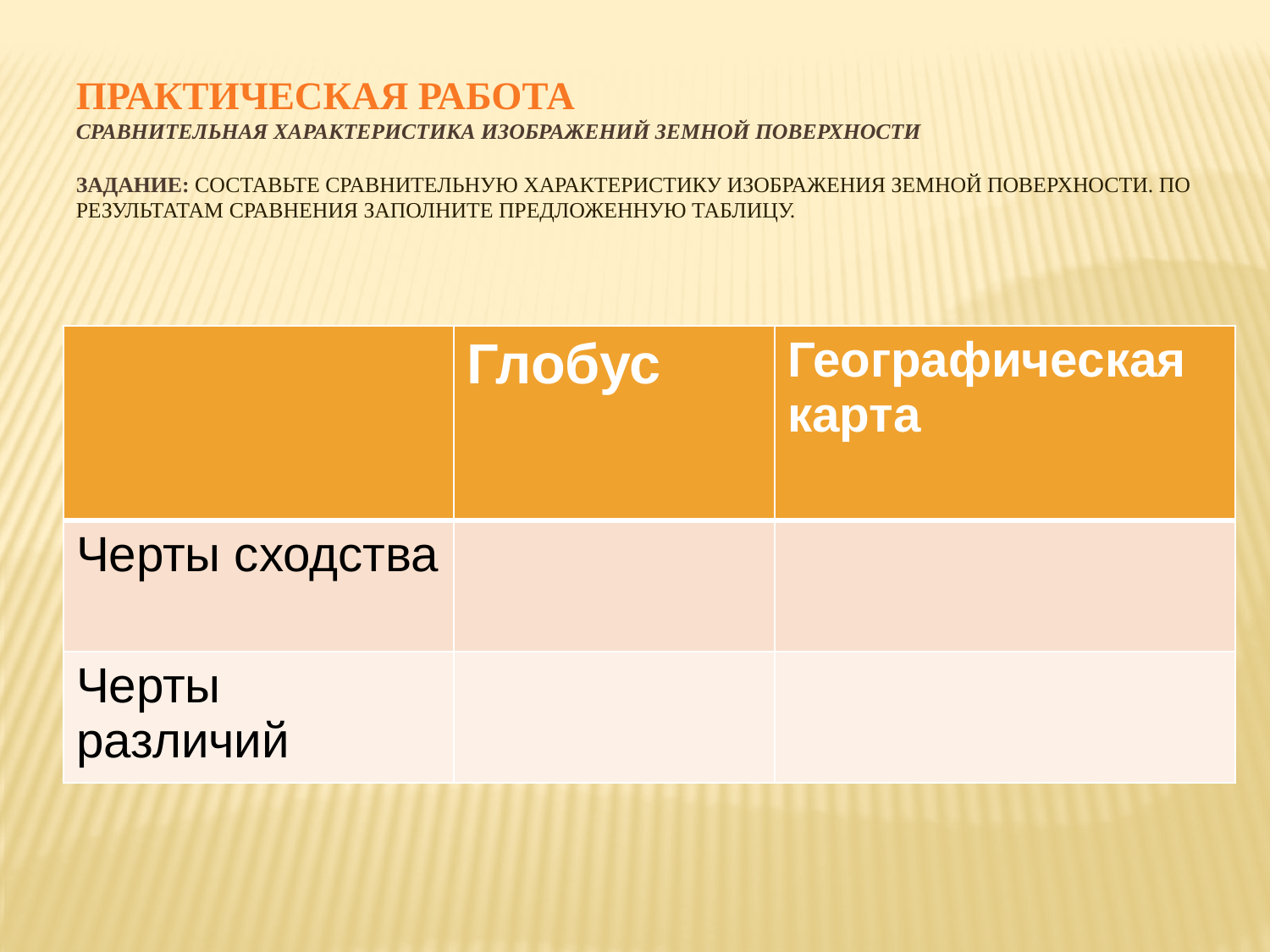

Практическая работа
Сравнительная характеристика изображений земной поверхности
Задание: Составьте сравнительную характеристику изображения земной поверхности. По результатам сравнения заполните предложенную таблицу.
|  | Глобус | Географическая карта |
| --- | --- | --- |
| Черты сходства |  |  |
| Черты различий |  |  |